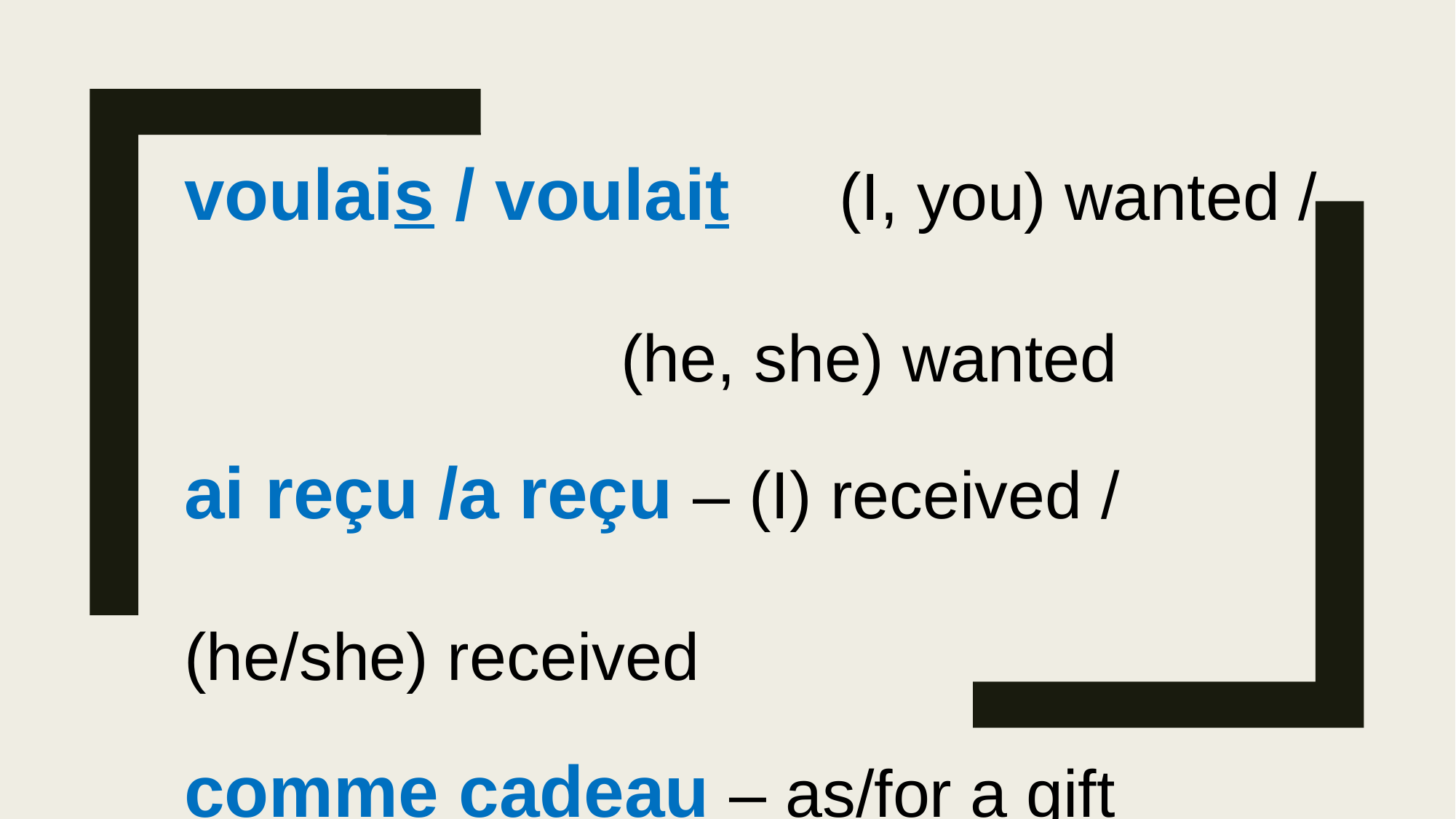

voulais / voulait		(I, you) wanted / 														(he, she) wanted

ai reçu /a reçu – (I) received /
										(he/she) received

comme cadeau – as/for a gift